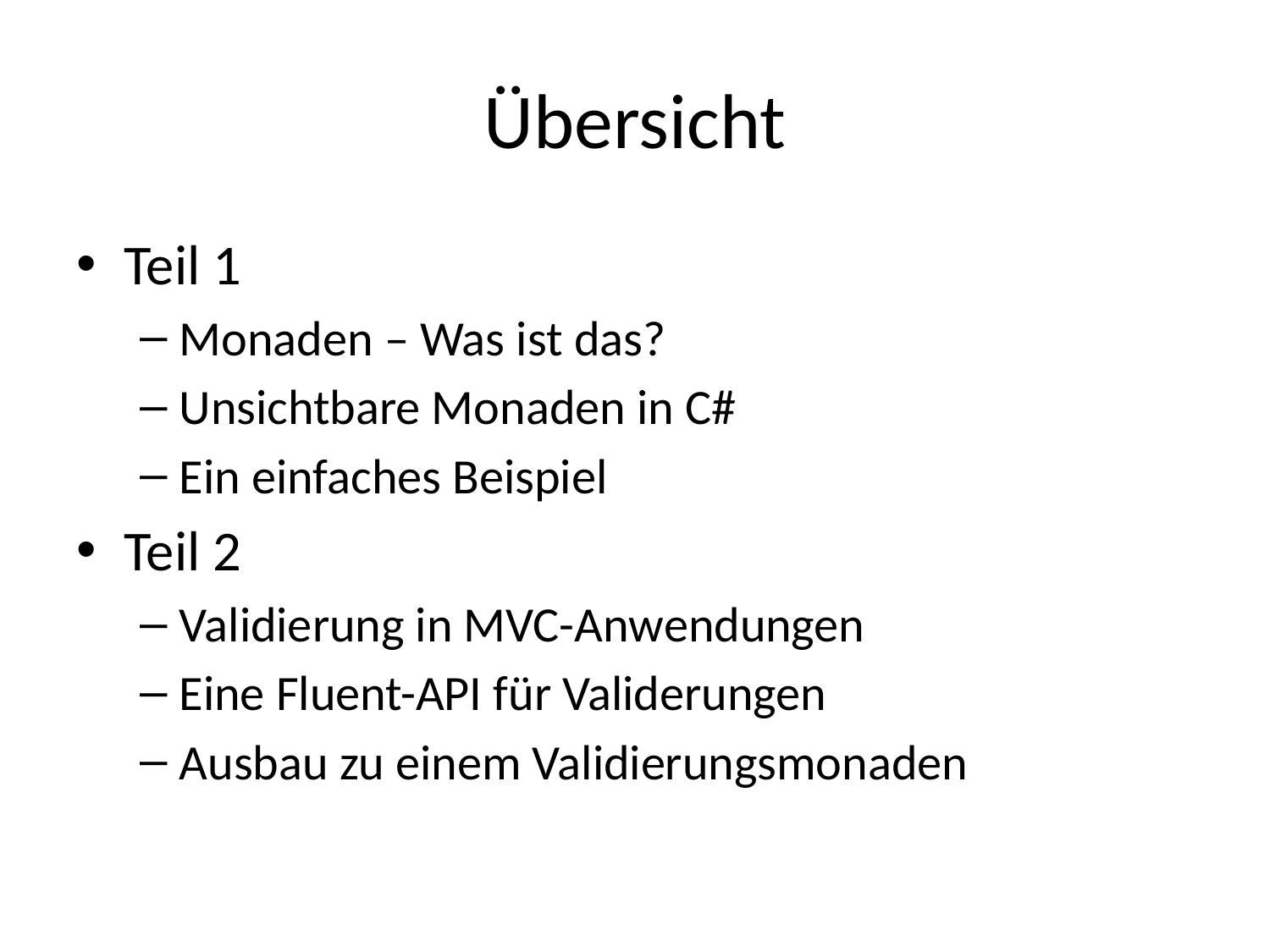

# Übersicht
Teil 1
Monaden – Was ist das?
Unsichtbare Monaden in C#
Ein einfaches Beispiel
Teil 2
Validierung in MVC-Anwendungen
Eine Fluent-API für Validerungen
Ausbau zu einem Validierungsmonaden